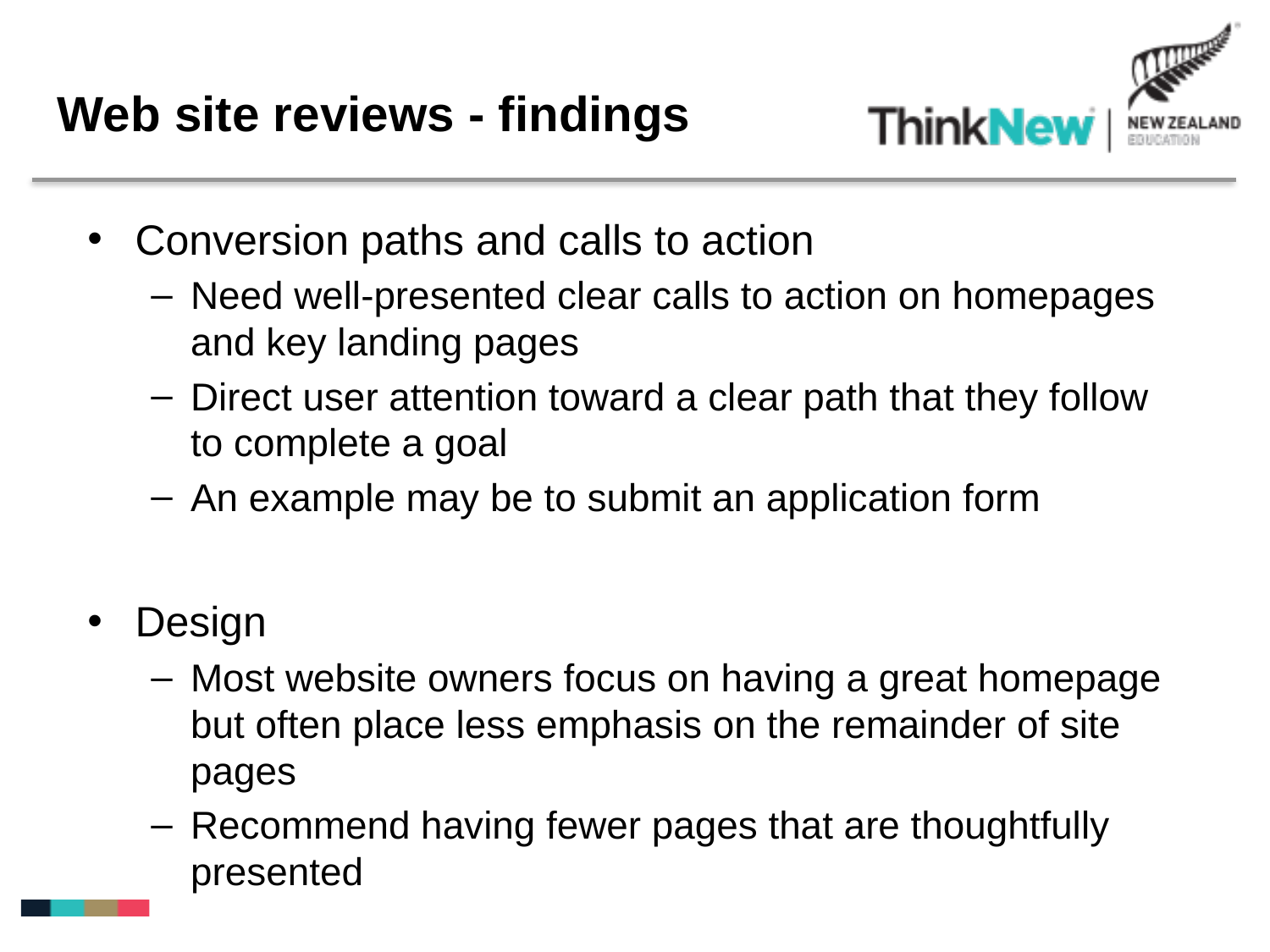

Web site reviews - findings
Conversion paths and calls to action
Need well-presented clear calls to action on homepages and key landing pages
Direct user attention toward a clear path that they follow to complete a goal
An example may be to submit an application form

Design
Most website owners focus on having a great homepage but often place less emphasis on the remainder of site pages
Recommend having fewer pages that are thoughtfully presented